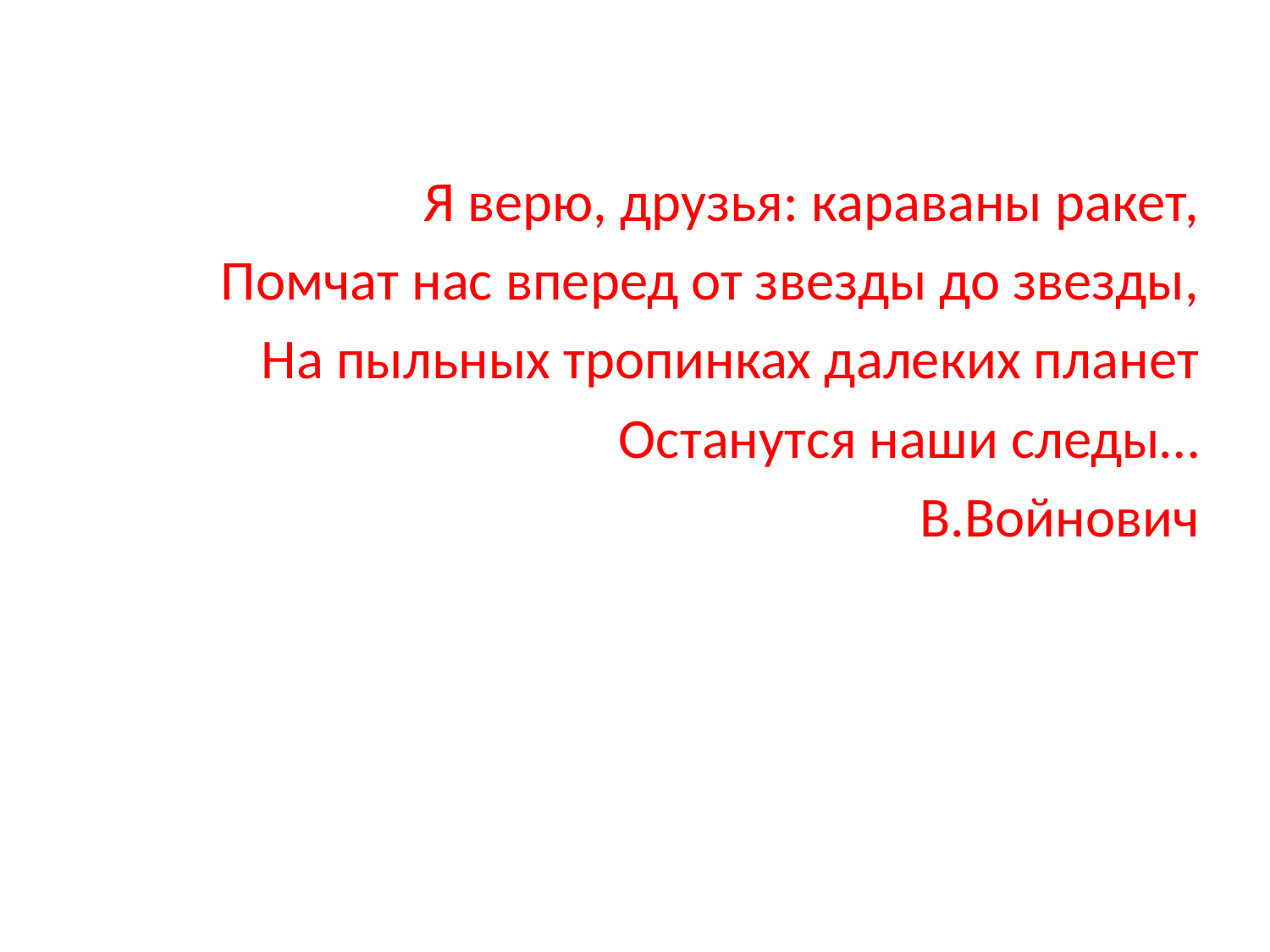

Я верю, друзья: караваны ракет,
Помчат нас вперед от звезды до звезды,
На пыльных тропинках далеких планет
Останутся наши следы…
                                                            В.Войнович